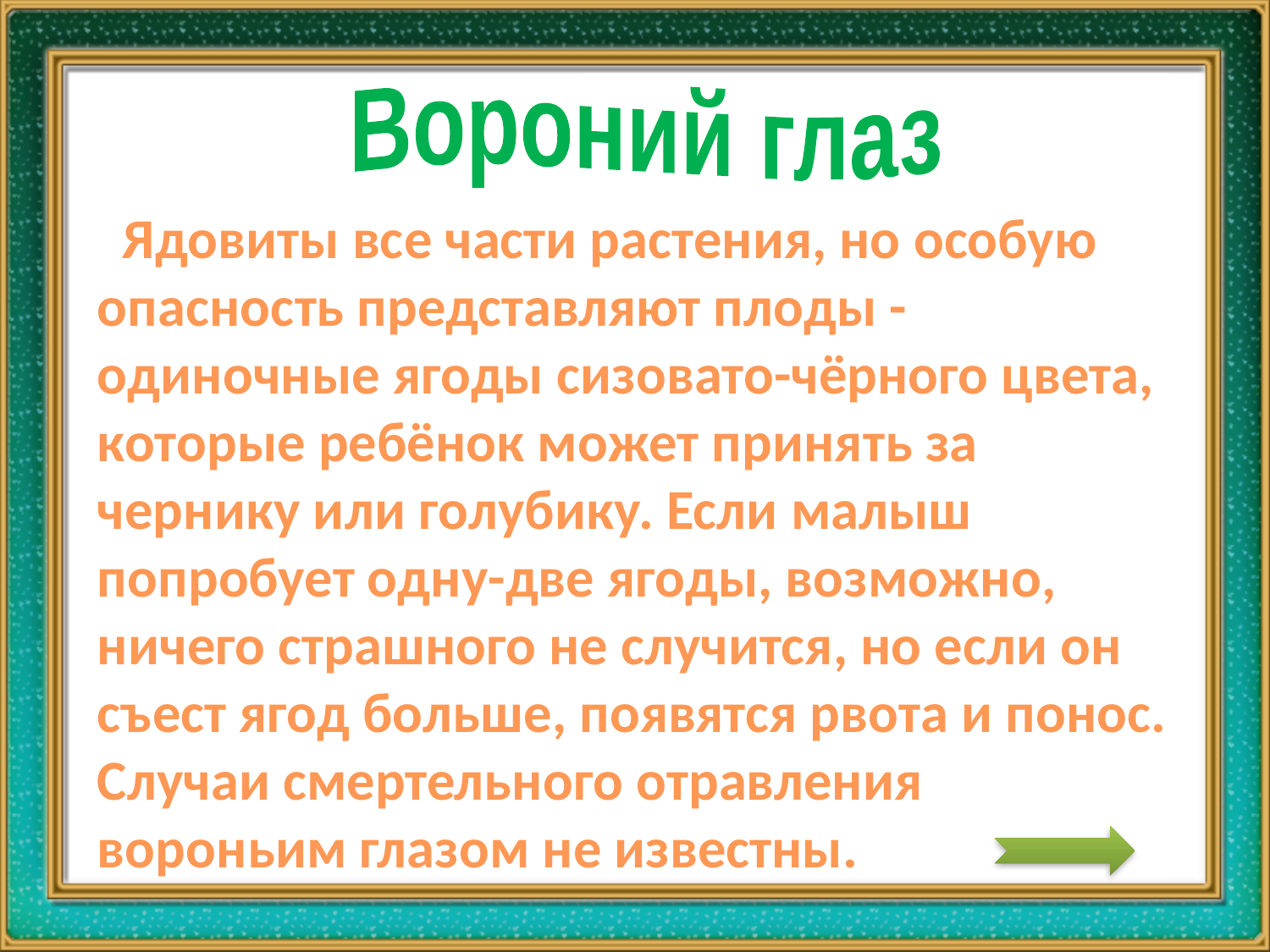

Вороний глаз
  Ядовиты все части растения, но особую опасность представляют плоды - одиночные ягоды сизовато-чёрного цвета, которые ребёнок может принять за чернику или голубику. Если малыш попробует одну-две ягоды, возможно, ничего страшного не случится, но если он съест ягод больше, появятся рвота и понос.
Случаи смертельного отравления вороньим глазом не известны.